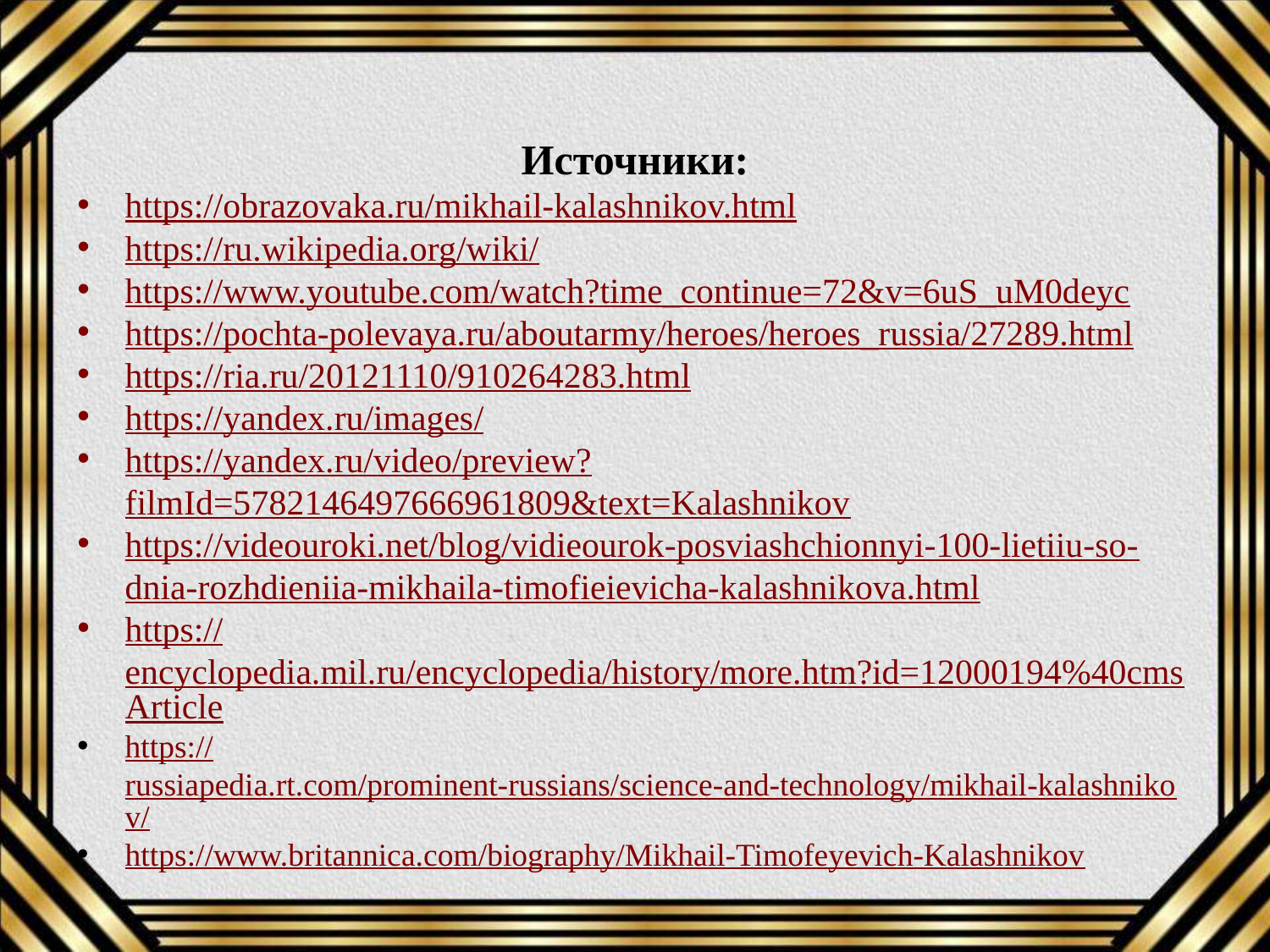

Источники:
https://obrazovaka.ru/mikhail-kalashnikov.html
https://ru.wikipedia.org/wiki/
https://www.youtube.com/watch?time_continue=72&v=6uS_uM0deyc
https://pochta-polevaya.ru/aboutarmy/heroes/heroes_russia/27289.html
https://ria.ru/20121110/910264283.html
https://yandex.ru/images/
https://yandex.ru/video/preview?filmId=5782146497666961809&text=Kalashnikov
https://videouroki.net/blog/vidieourok-posviashchionnyi-100-lietiiu-so-dnia-rozhdieniia-mikhaila-timofieievicha-kalashnikova.html
https://encyclopedia.mil.ru/encyclopedia/history/more.htm?id=12000194%40cmsArticle
https://russiapedia.rt.com/prominent-russians/science-and-technology/mikhail-kalashnikov/
https://www.britannica.com/biography/Mikhail-Timofeyevich-Kalashnikov